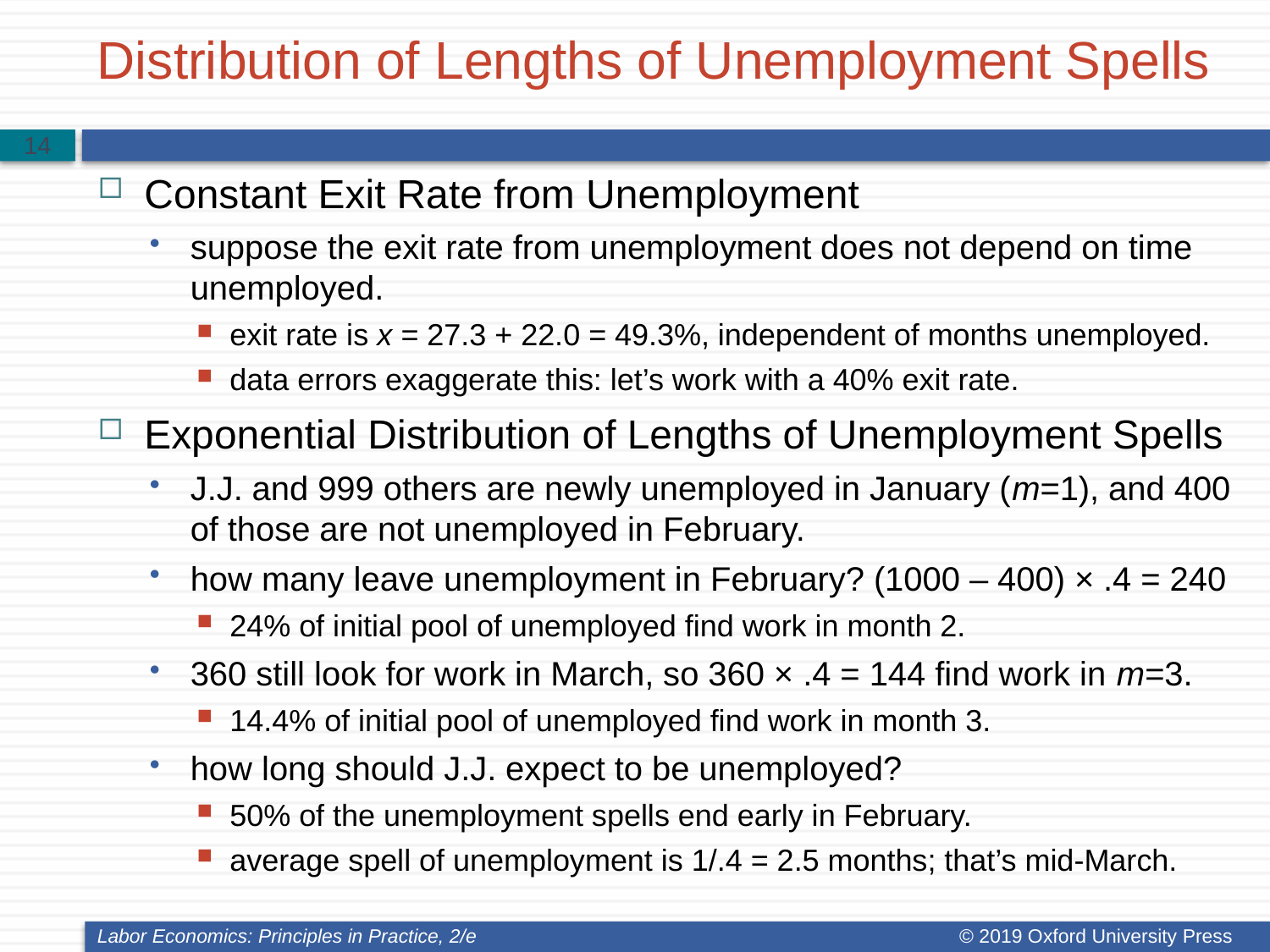

# Distribution of Lengths of Unemployment Spells
14
Constant Exit Rate from Unemployment
suppose the exit rate from unemployment does not depend on time unemployed.
exit rate is x = 27.3 + 22.0 = 49.3%, independent of months unemployed.
data errors exaggerate this: let’s work with a 40% exit rate.
Exponential Distribution of Lengths of Unemployment Spells
J.J. and 999 others are newly unemployed in January (m=1), and 400 of those are not unemployed in February.
how many leave unemployment in February? (1000 – 400) × .4 = 240
24% of initial pool of unemployed find work in month 2.
360 still look for work in March, so 360 × .4 = 144 find work in m=3.
14.4% of initial pool of unemployed find work in month 3.
how long should J.J. expect to be unemployed?
50% of the unemployment spells end early in February.
average spell of unemployment is 1/.4 = 2.5 months; that’s mid-March.
Labor Economics: Principles in Practice, 2/e
© 2019 Oxford University Press